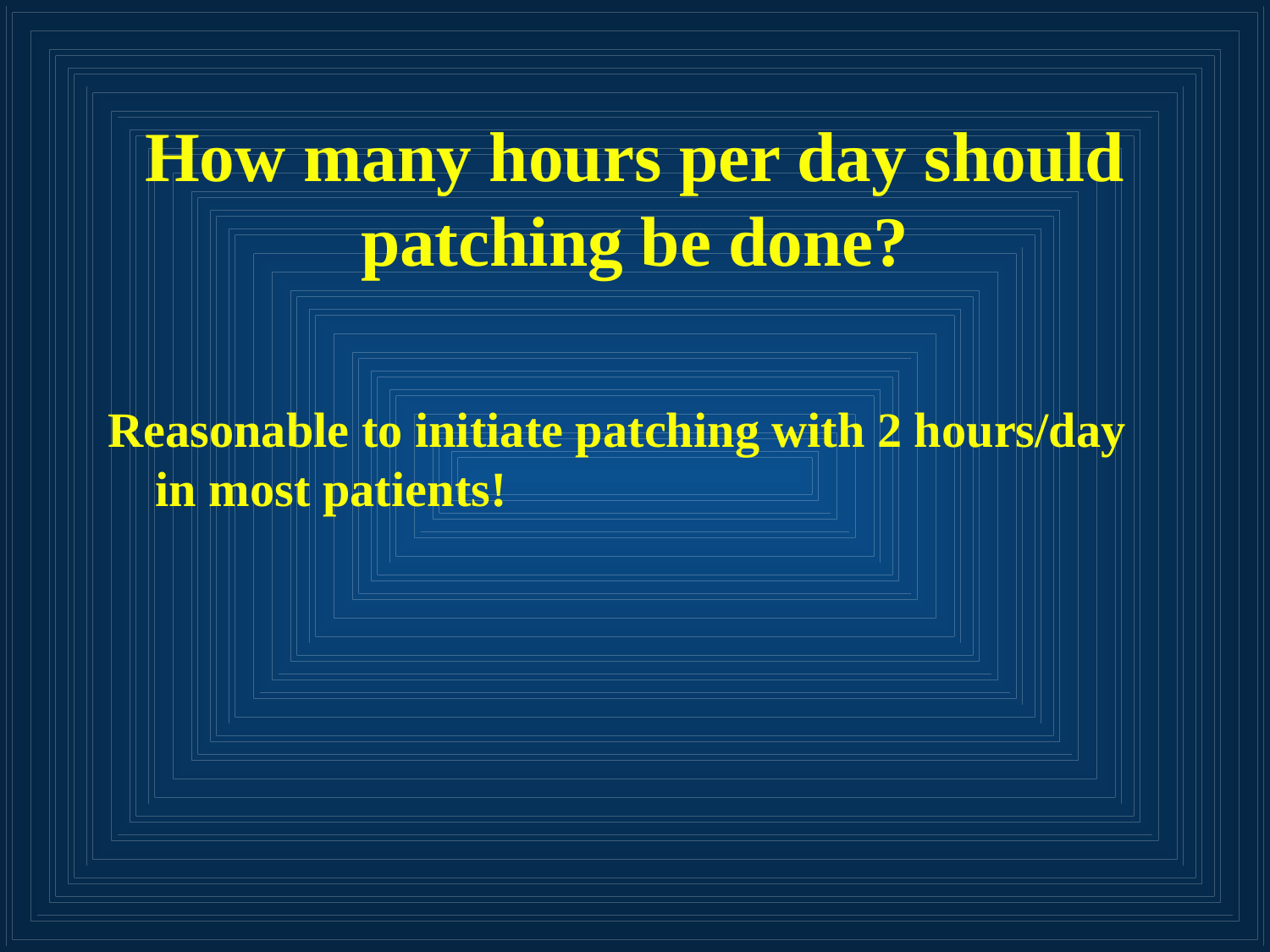

# How many hours per day should patching be done?
Reasonable to initiate patching with 2 hours/day in most patients!